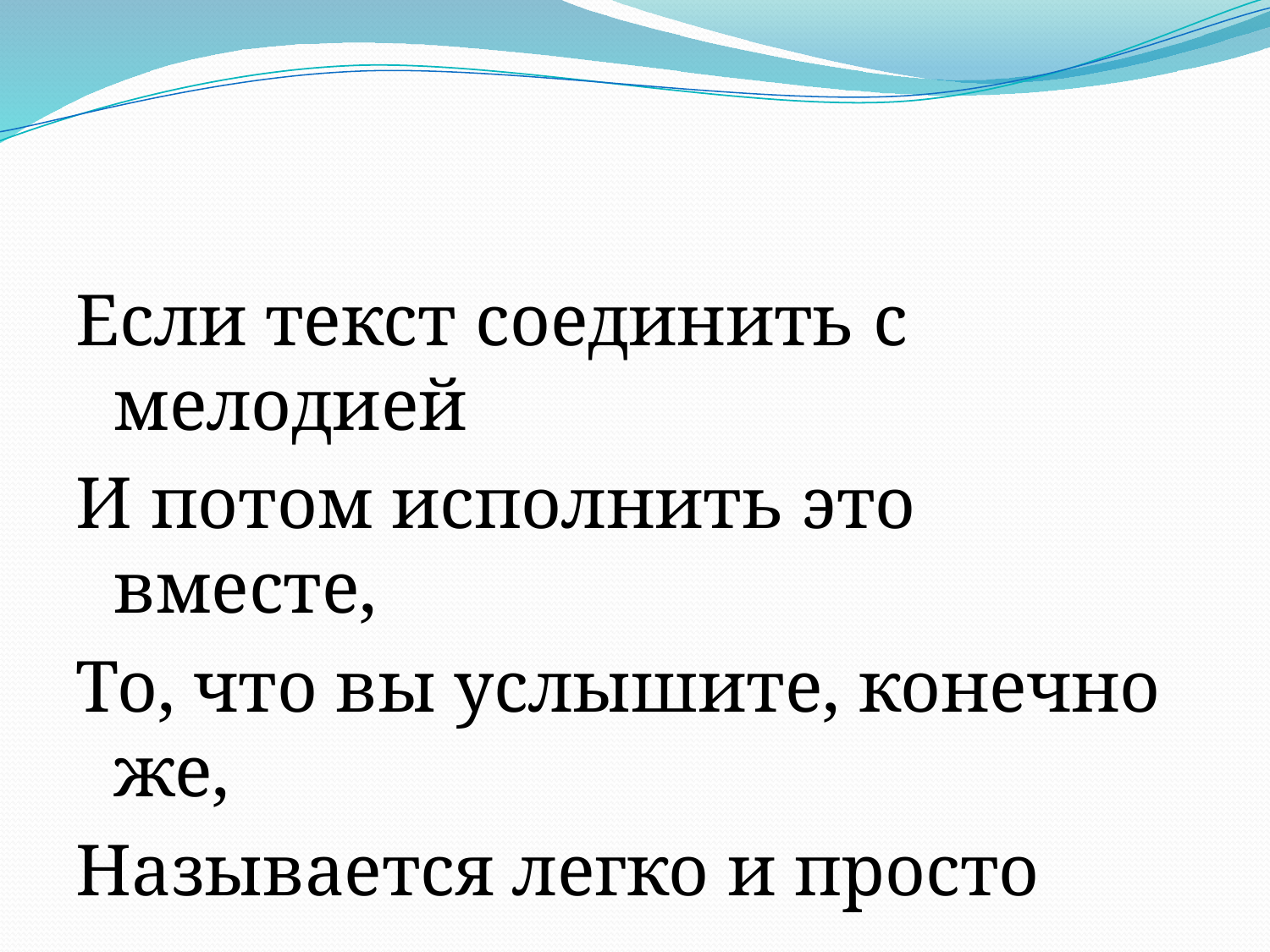

Если текст соединить с мелодией
И потом исполнить это вместе,
То, что вы услышите, конечно же,
Называется легко и просто — ...